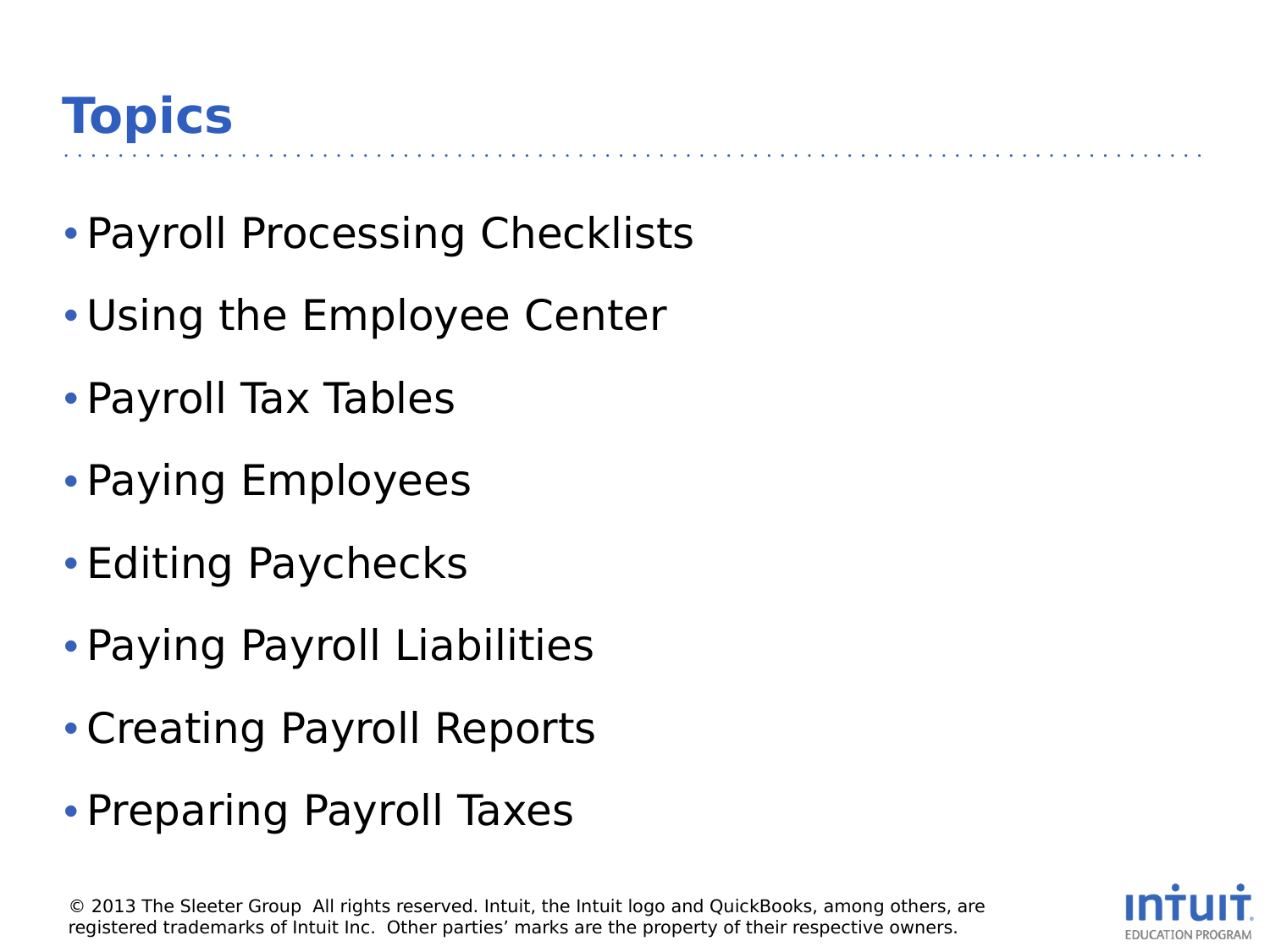

# Topics
Payroll Processing Checklists
Using the Employee Center
Payroll Tax Tables
Paying Employees
Editing Paychecks
Paying Payroll Liabilities
Creating Payroll Reports
Preparing Payroll Taxes